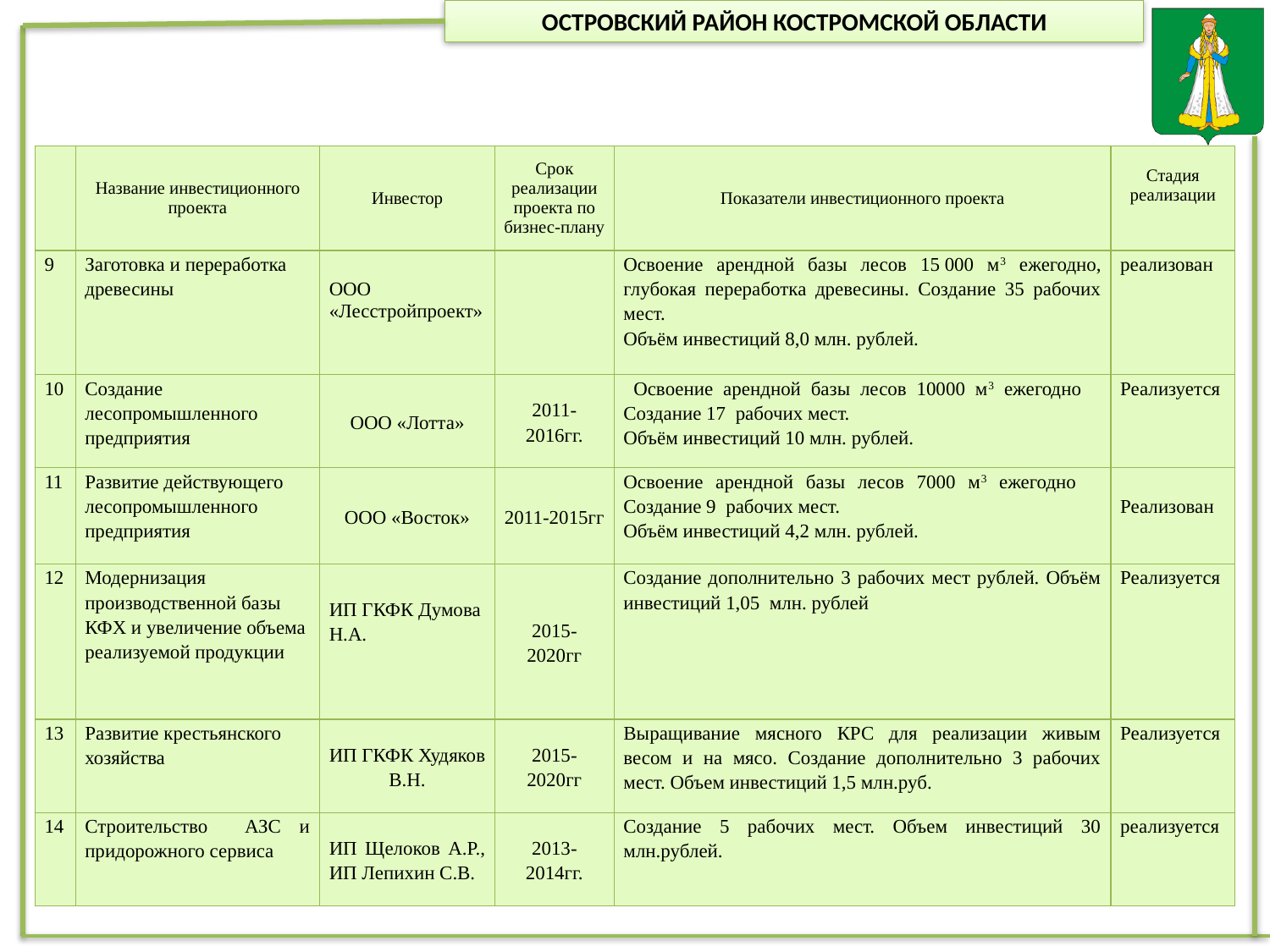

|  | Название инвестиционного проекта | Инвестор | Срок реализации проекта по бизнес-плану | Показатели инвестиционного проекта | Стадия реализации |
| --- | --- | --- | --- | --- | --- |
| 9 | Заготовка и переработка древесины | ООО «Лесстройпроект» |  | Освоение арендной базы лесов 15 000 м3 ежегодно, глубокая переработка древесины. Создание 35 рабочих мест. Объём инвестиций 8,0 млн. рублей. | реализован |
| 10 | Создание лесопромышленного предприятия | ООО «Лотта» | 2011-2016гг. | Освоение арендной базы лесов 10000 м3 ежегодно Создание 17 рабочих мест. Объём инвестиций 10 млн. рублей. | Реализуется |
| 11 | Развитие действующего лесопромышленного предприятия | ООО «Восток» | 2011-2015гг | Освоение арендной базы лесов 7000 м3 ежегодно Создание 9 рабочих мест. Объём инвестиций 4,2 млн. рублей. | Реализован |
| 12 | Модернизация производственной базы КФХ и увеличение объема реализуемой продукции | ИП ГКФК Думова Н.А. | 2015-2020гг | Создание дополнительно 3 рабочих мест рублей. Объём инвестиций 1,05 млн. рублей | Реализуется |
| 13 | Развитие крестьянского хозяйства | ИП ГКФК Худяков В.Н. | 2015-2020гг | Выращивание мясного КРС для реализации живым весом и на мясо. Создание дополнительно 3 рабочих мест. Объем инвестиций 1,5 млн.руб. | Реализуется |
| 14 | Строительство АЗС и придорожного сервиса | ИП Щелоков А.Р., ИП Лепихин С.В. | 2013-2014гг. | Создание 5 рабочих мест. Объем инвестиций 30 млн.рублей. | реализуется |